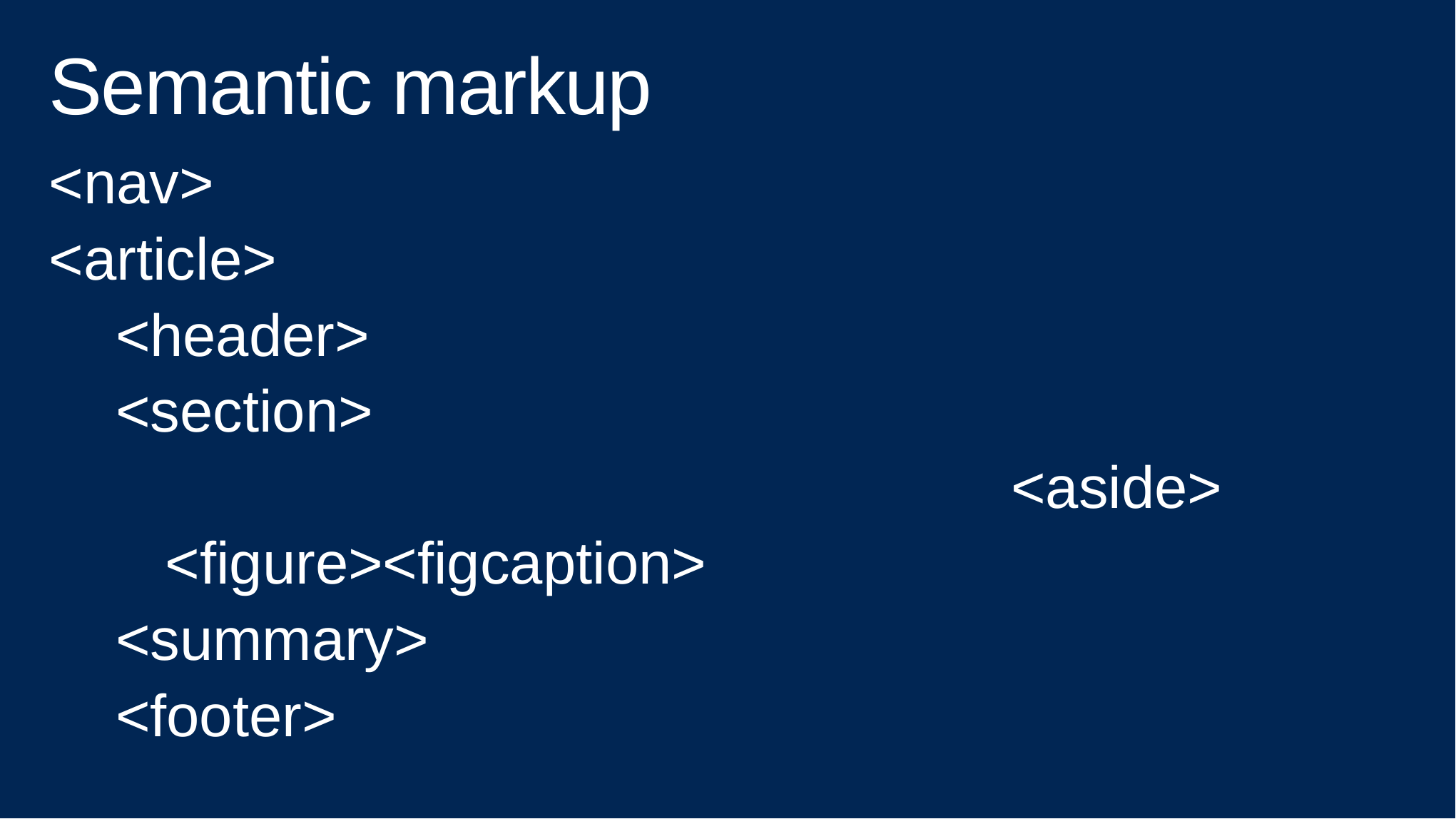

# Semantic markup
<nav>
<article>
    <header>
    <section>
                                                          <aside>
       <figure><figcaption>
    <summary>
    <footer>